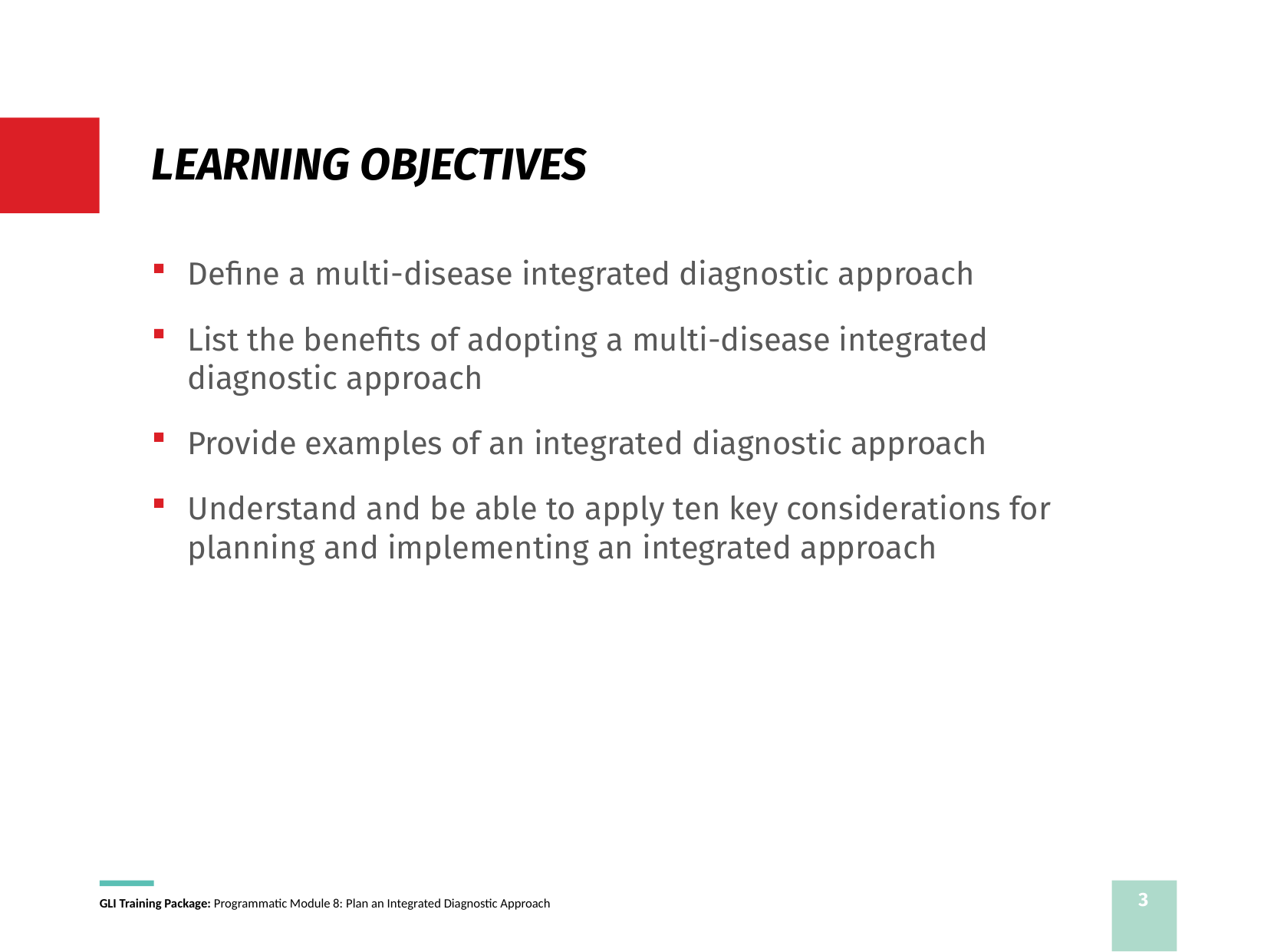

# LEARNING OBJECTIVES
Define a multi-disease integrated diagnostic approach
List the benefits of adopting a multi-disease integrated diagnostic approach
Provide examples of an integrated diagnostic approach
Understand and be able to apply ten key considerations for planning and implementing an integrated approach